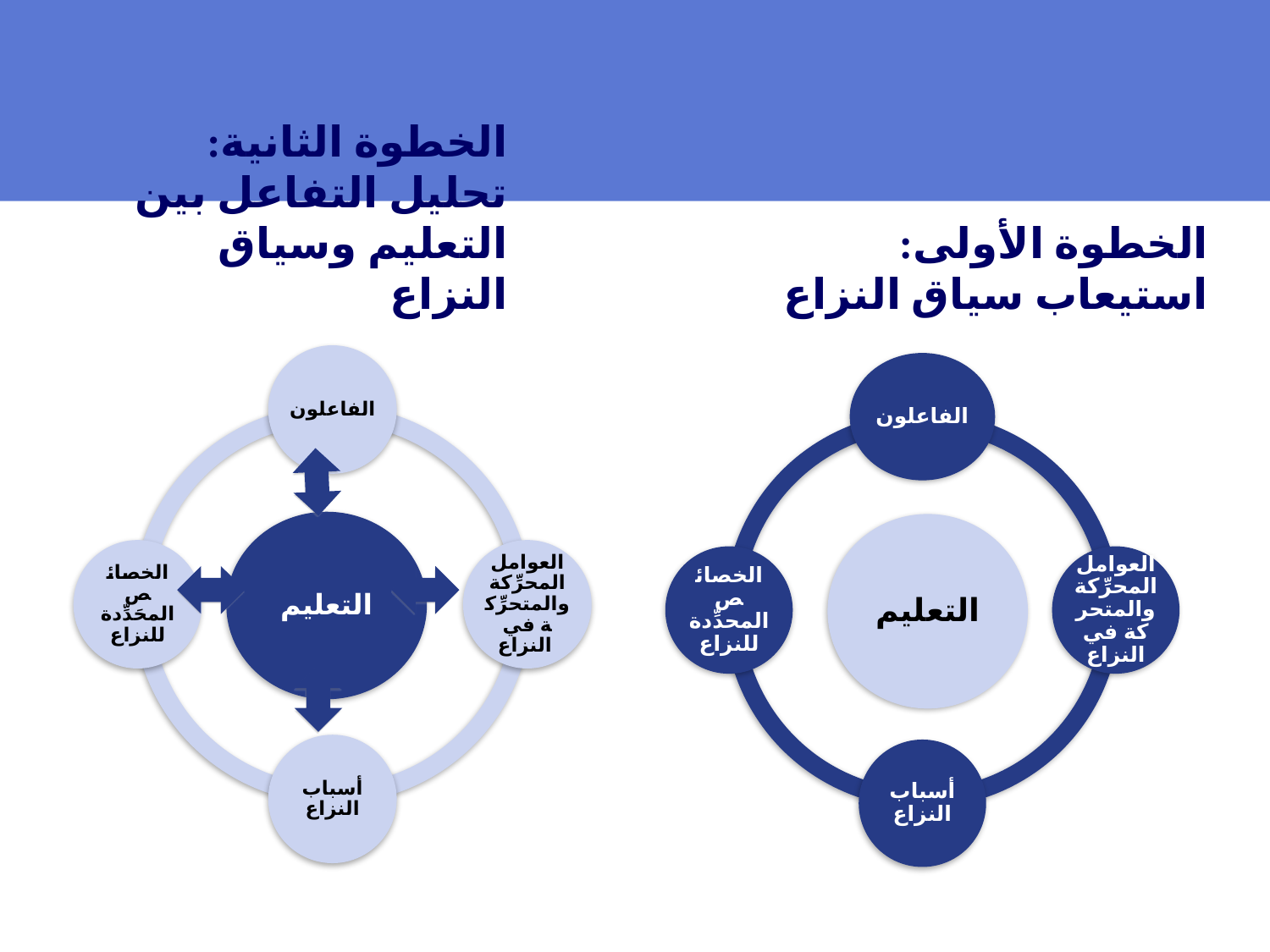

الخطوة الثانية: تحليل التفاعل بين التعليم وسياق النزاع
الخطوة الأولى: استيعاب سياق النزاع
التعليم
الفاعلون
العوامل المحرِّكة والمتحرِّكة في النزاع
أسباب النزاع
الخصائص المحَدِّدة للنزاع
التعليم
الفاعلون
العوامل المحرِّكة والمتحركة في النزاع
أسباب النزاع
الخصائص المحدِّدة للنزاع